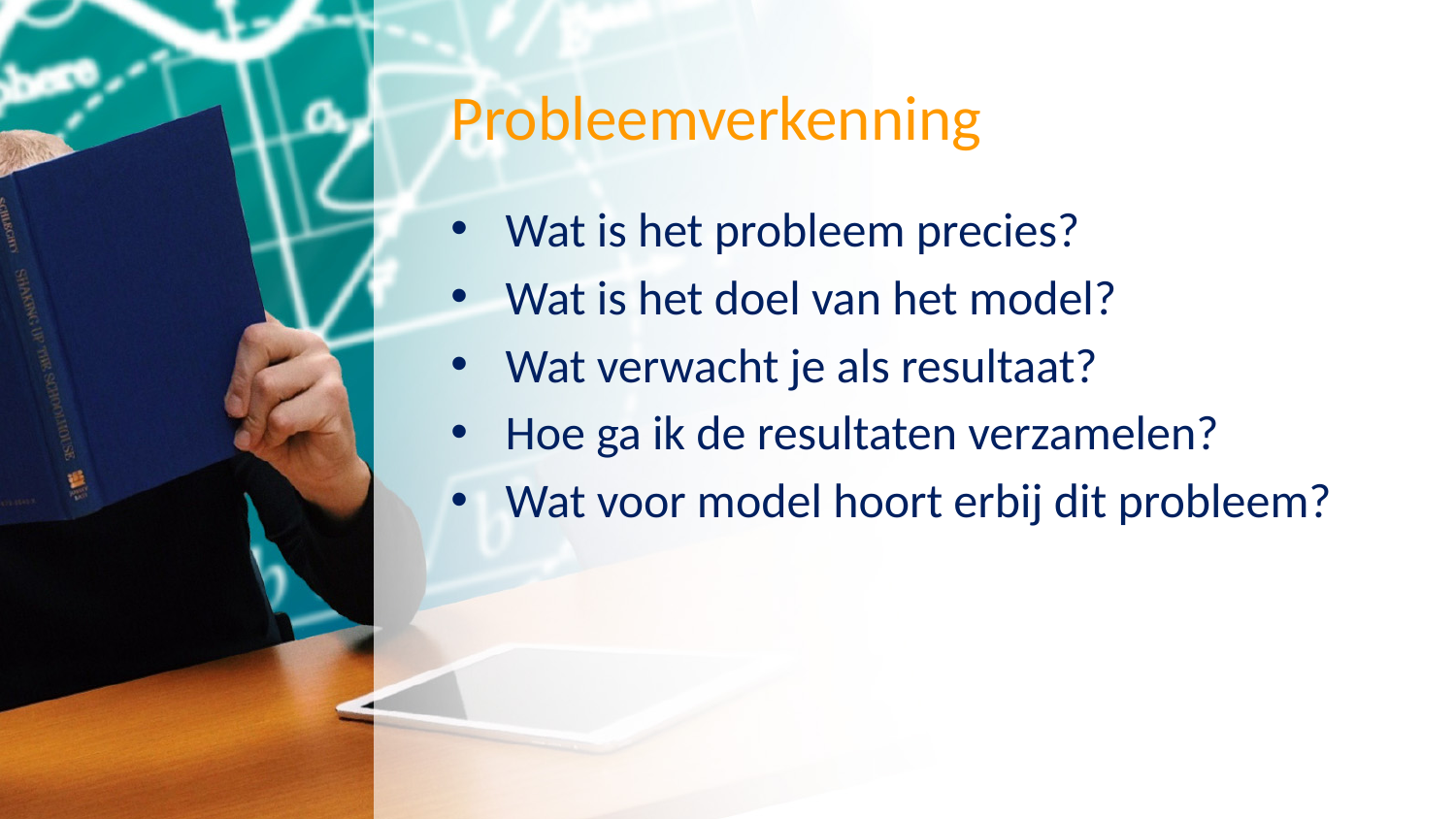

# Probleemverkenning
Wat is het probleem precies?
Wat is het doel van het model?
Wat verwacht je als resultaat?
Hoe ga ik de resultaten verzamelen?
Wat voor model hoort erbij dit probleem?